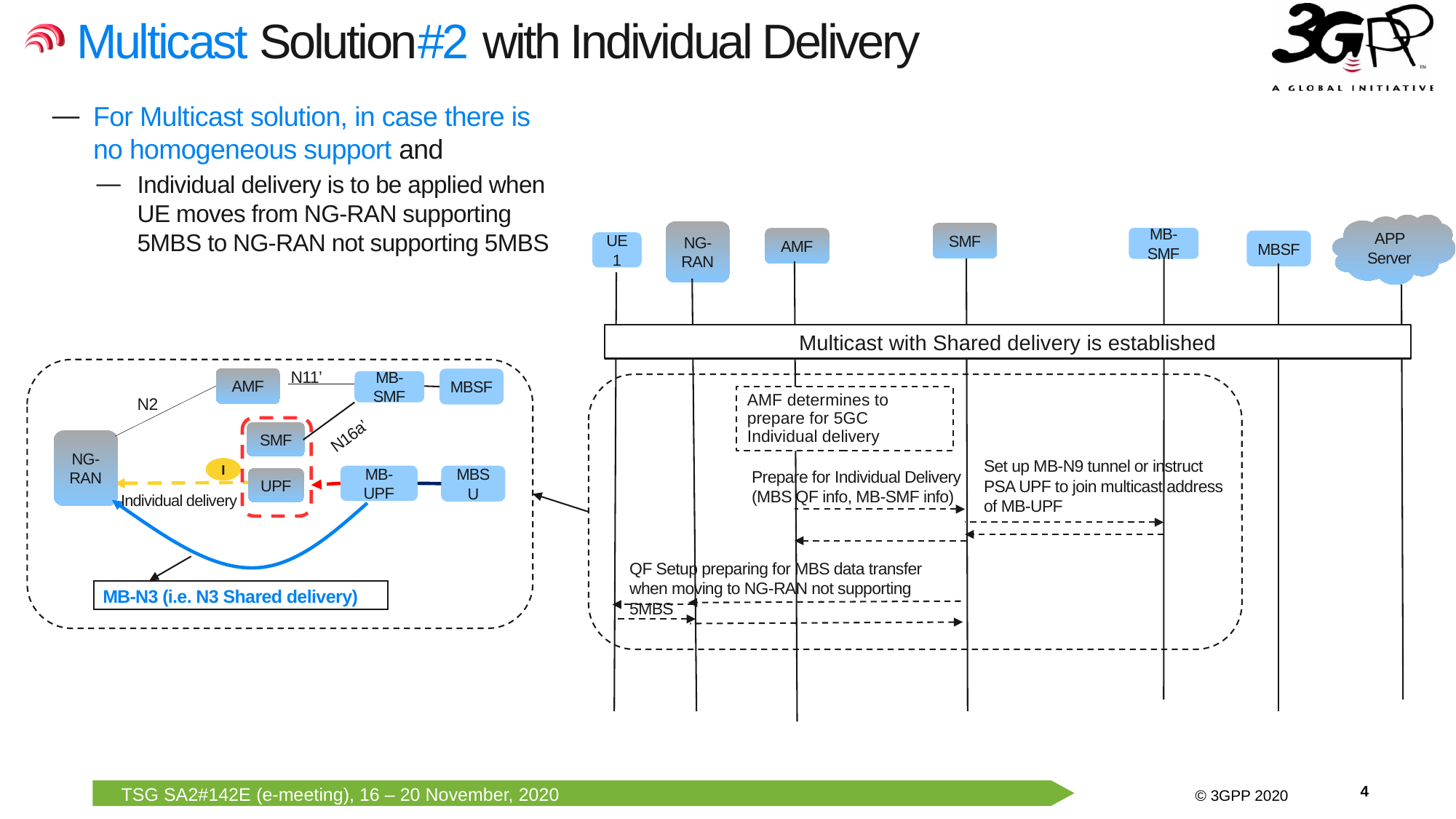

Multicast Solution#2 with Individual Delivery
For Multicast solution, in case there is no homogeneous support and
Individual delivery is to be applied when UE moves from NG-RAN supporting 5MBS to NG-RAN not supporting 5MBS

APP Server
NG-RAN
SMF
MB-SMF
AMF
MBSF
UE1
Multicast with Shared delivery is established

N11’
AMF
MBSF
MB-SMF
N2

N16a’
SMF
NG-RAN
I
MB-UPF
MBSU
UPF
Individual delivery

MB-N3 (i.e. N3 Shared delivery)

AMF determines to prepare for 5GC Individual delivery
Set up MB-N9 tunnel or instruct PSA UPF to join multicast address of MB-UPF
Prepare for Individual Delivery (MBS QF info, MB-SMF info)
QF Setup preparing for MBS data transfer when moving to NG-RAN not supporting 5MBS